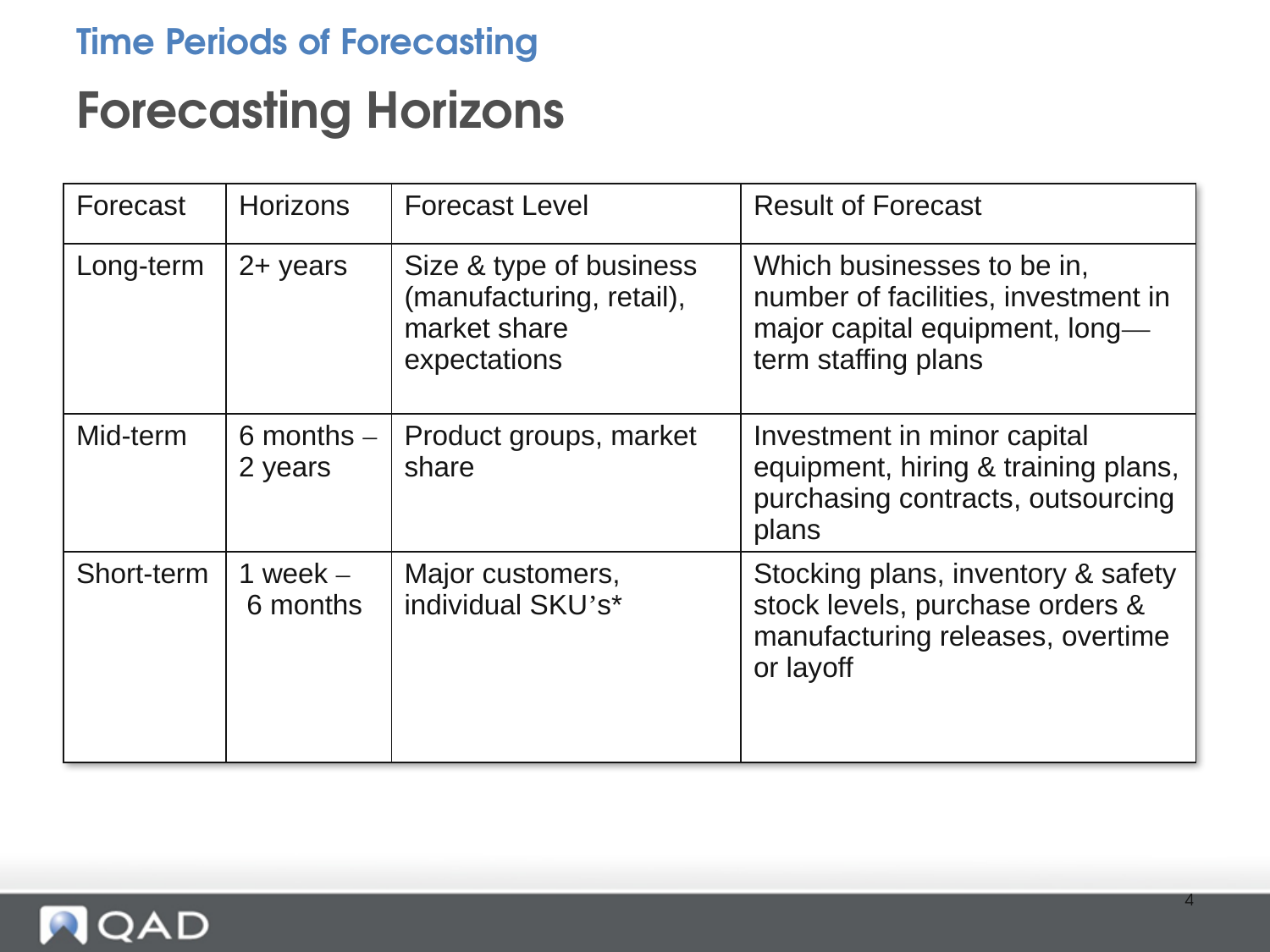

Time Periods of Forecasting
# Forecasting Horizons
| Forecast | Horizons | Forecast Level | Result of Forecast |
| --- | --- | --- | --- |
| Long-term | 2+ years | Size & type of business (manufacturing, retail), market share expectations | Which businesses to be in, number of facilities, investment in major capital equipment, long—term staffing plans |
| Mid-term | 6 months – 2 years | Product groups, market share | Investment in minor capital equipment, hiring & training plans, purchasing contracts, outsourcing plans |
| Short-term | 1 week – 6 months | Major customers, individual SKU’s\* | Stocking plans, inventory & safety stock levels, purchase orders & manufacturing releases, overtime or layoff |
4